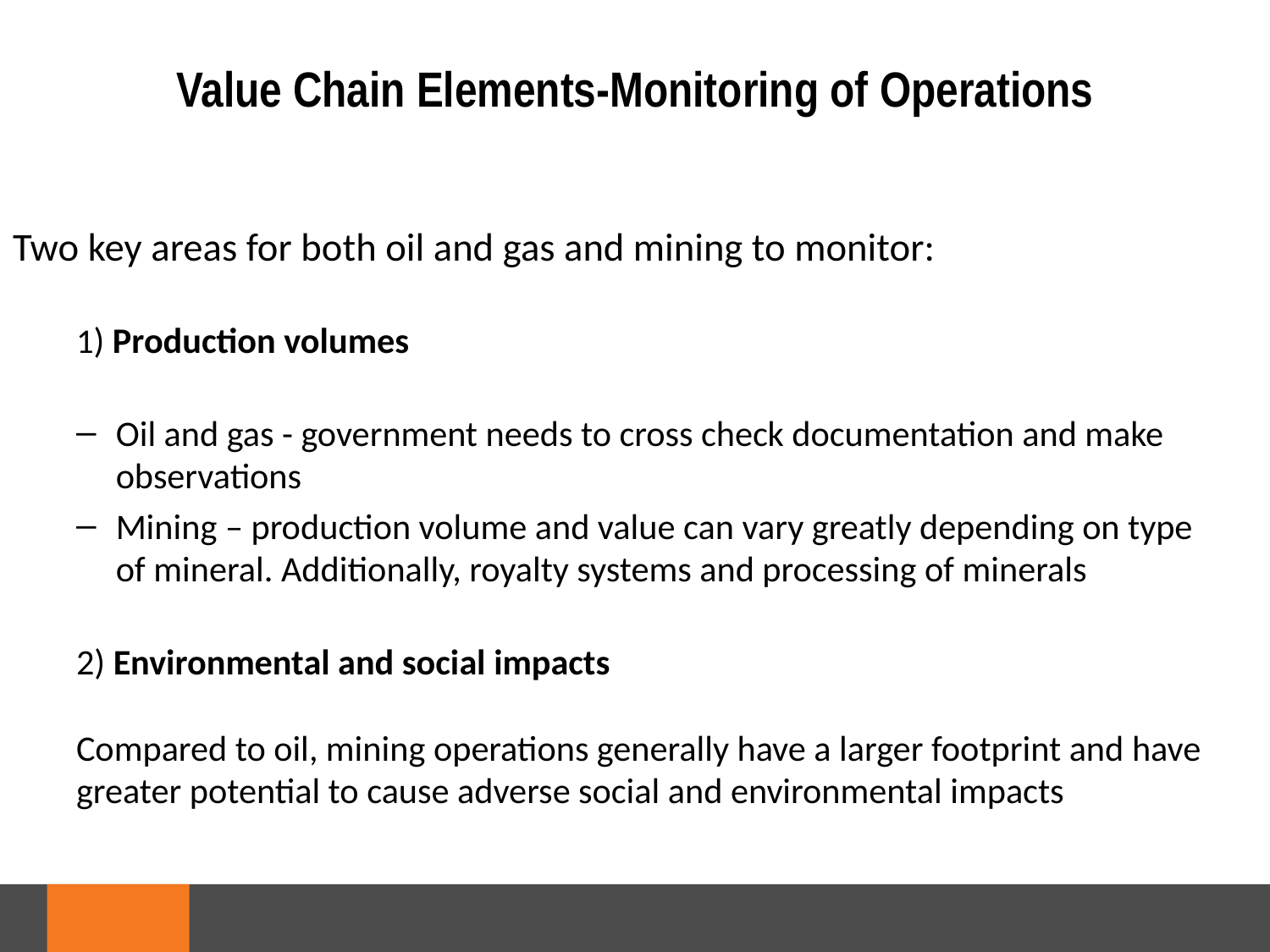

# Value Chain Elements-Monitoring of Operations

Two key areas for both oil and gas and mining to monitor:
1) Production volumes
Oil and gas - government needs to cross check documentation and make observations
Mining – production volume and value can vary greatly depending on type of mineral. Additionally, royalty systems and processing of minerals
2) Environmental and social impacts
Compared to oil, mining operations generally have a larger footprint and have greater potential to cause adverse social and environmental impacts